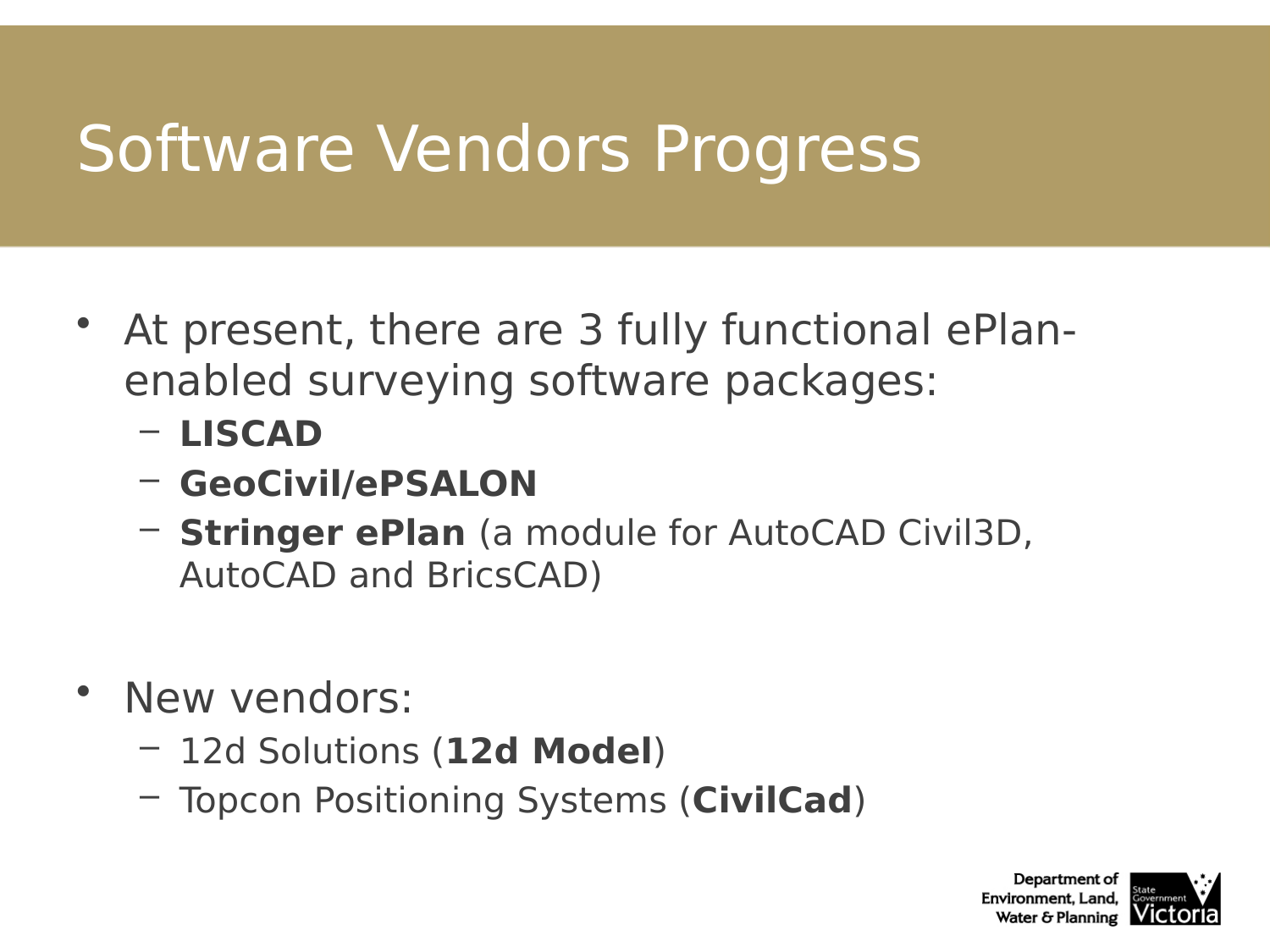

# Software Vendors Progress
At present, there are 3 fully functional ePlan-enabled surveying software packages:
LISCAD
GeoCivil/ePSALON
Stringer ePlan (a module for AutoCAD Civil3D, AutoCAD and BricsCAD)

New vendors:
12d Solutions (12d Model)
Topcon Positioning Systems (CivilCad)